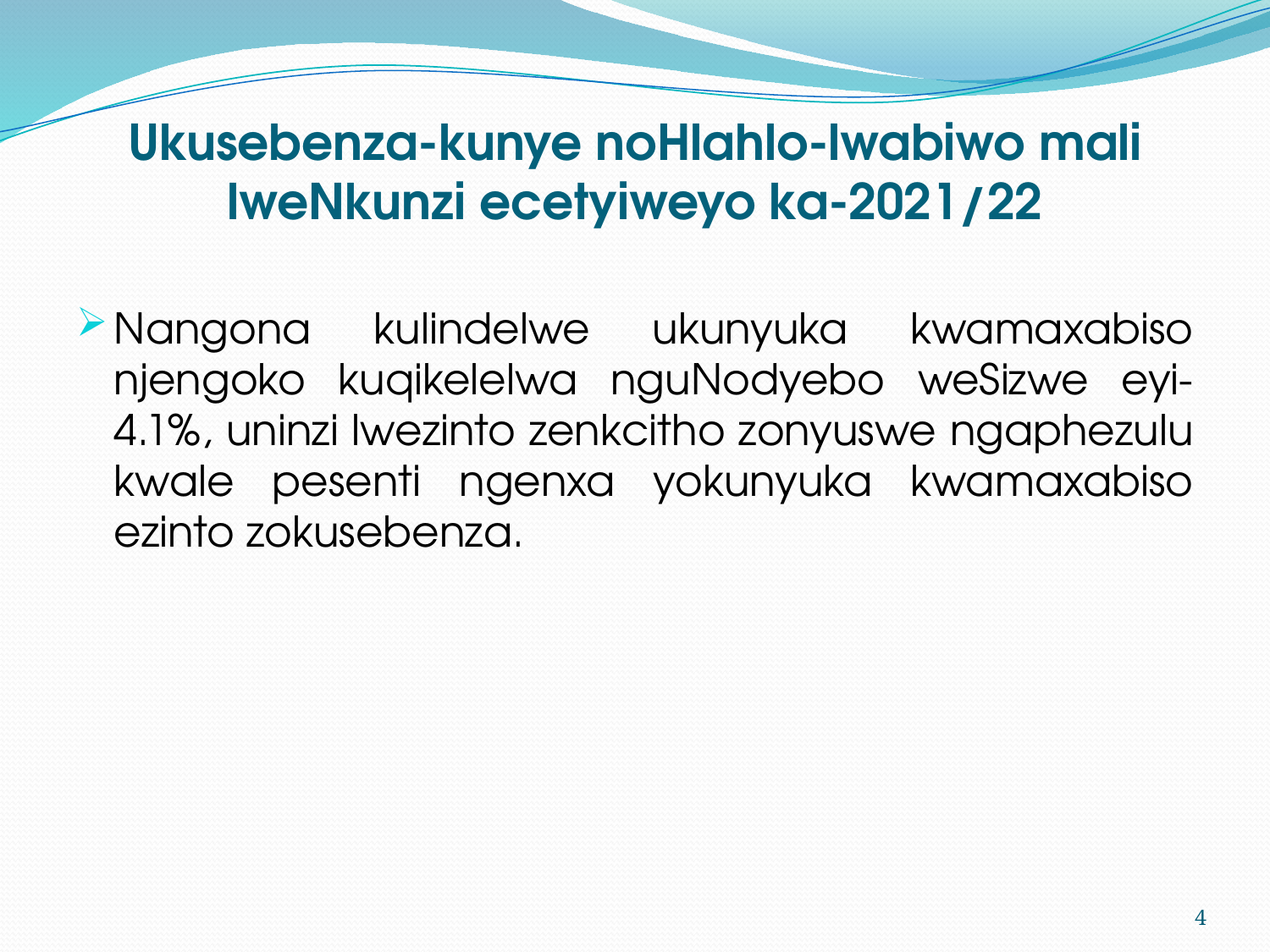

# Ukusebenza-kunye noHlahlo-lwabiwo mali lweNkunzi ecetyiweyo ka-2021/22

Nangona kulindelwe ukunyuka kwamaxabiso njengoko kuqikelelwa nguNodyebo weSizwe eyi-4.1%, uninzi lwezinto zenkcitho zonyuswe ngaphezulu kwale pesenti ngenxa yokunyuka kwamaxabiso ezinto zokusebenza.
4